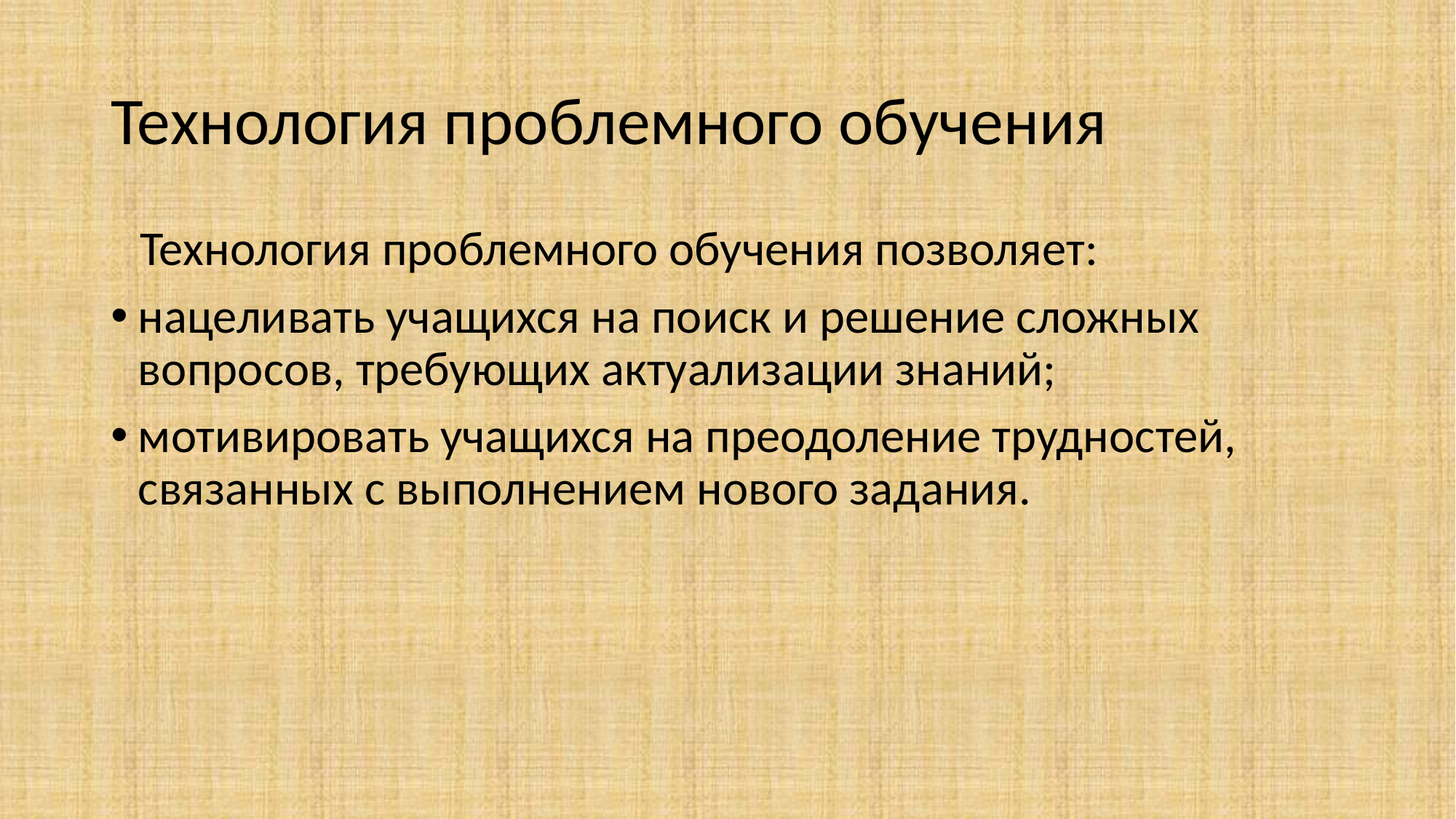

# Технология проблемного обучения
   Технология проблемного обучения позволяет:
нацеливать учащихся на поиск и решение сложных вопросов, требующих актуализации знаний;
мотивировать учащихся на преодоление трудностей, связанных с выполнением нового задания.